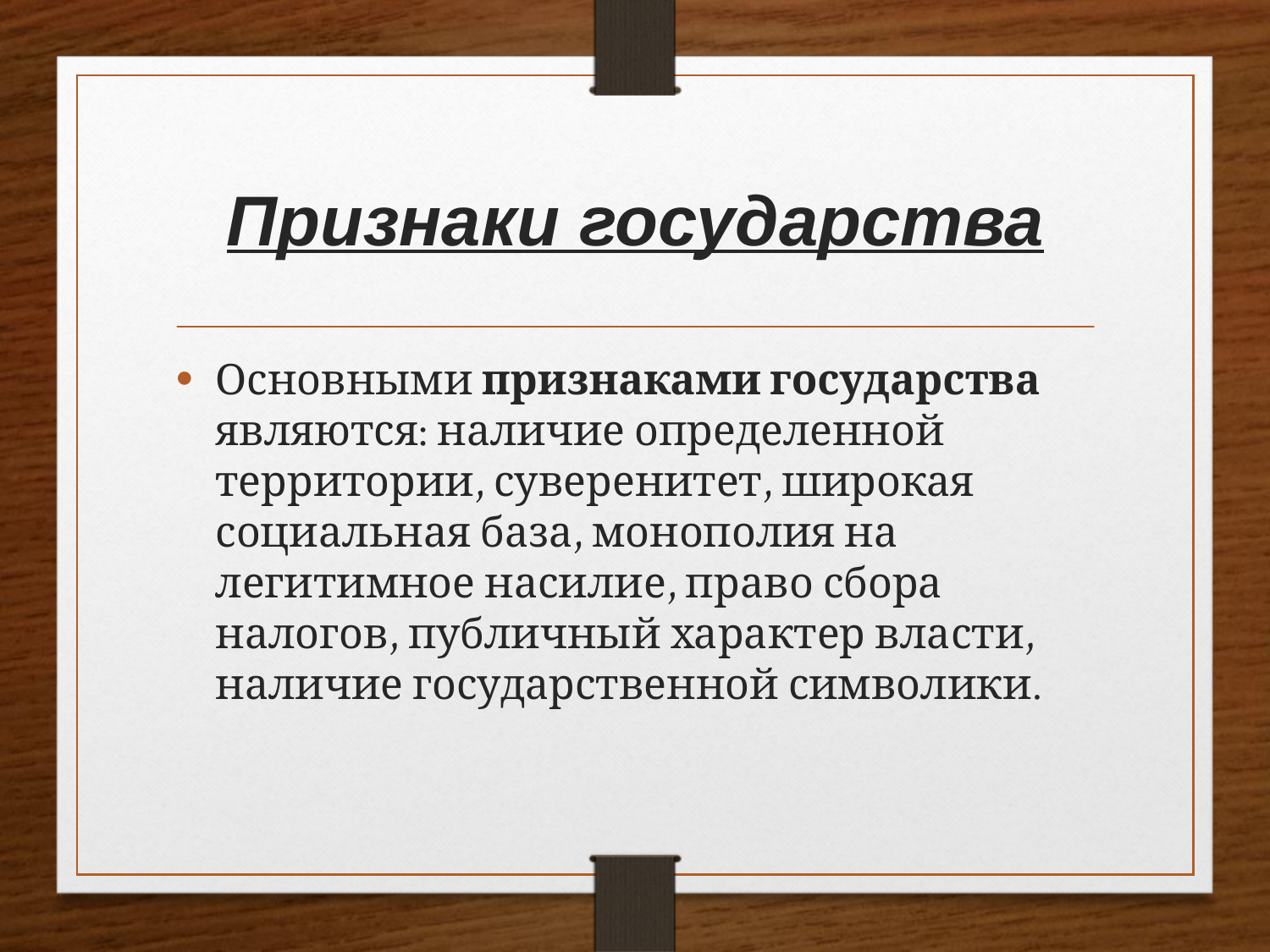

# Признаки государства
Основными признаками государства являются: наличие определенной территории, суверенитет, широкая социальная база, монополия на легитимное насилие, право сбора налогов, публичный характер власти, наличие государственной символики.